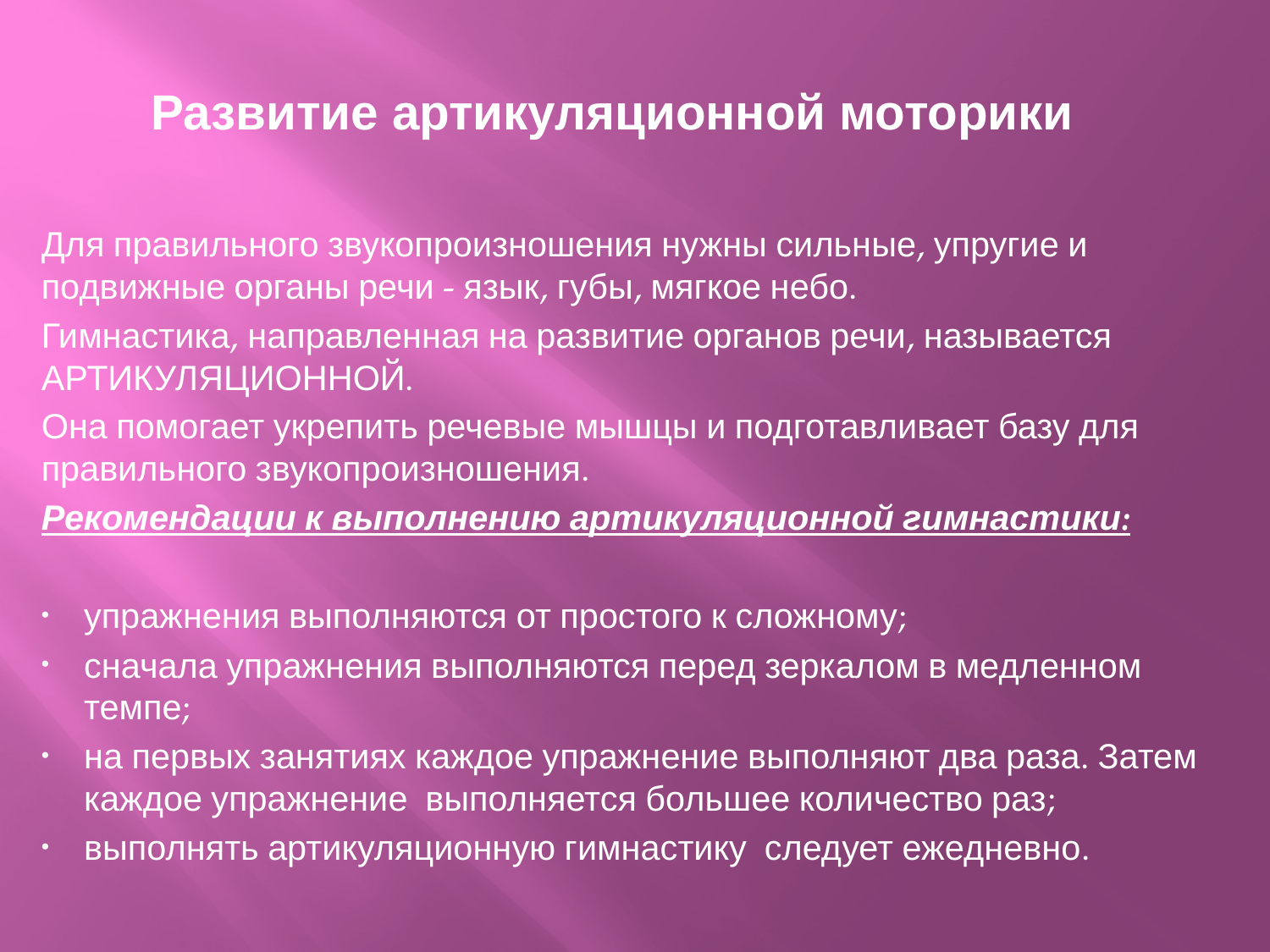

# Развитие артикуляционной моторики

Для правильного звукопроизношения нужны сильные, упругие и подвижные органы речи - язык, губы, мягкое небо.
Гимнастика, направленная на развитие органов речи, называется АРТИКУЛЯЦИОННОЙ.
Она помогает укрепить речевые мышцы и подготавливает базу для правильного звукопроизношения.
Рекомендации к выполнению артикуляционной гимнастики:

упражнения выполняются от простого к сложному;
сначала упражнения выполняются перед зеркалом в медленном темпе;
на первых занятиях каждое упражнение выполняют два раза. Затем каждое упражнение  выполняется большее количество раз;
выполнять артикуляционную гимнастику  следует ежедневно.